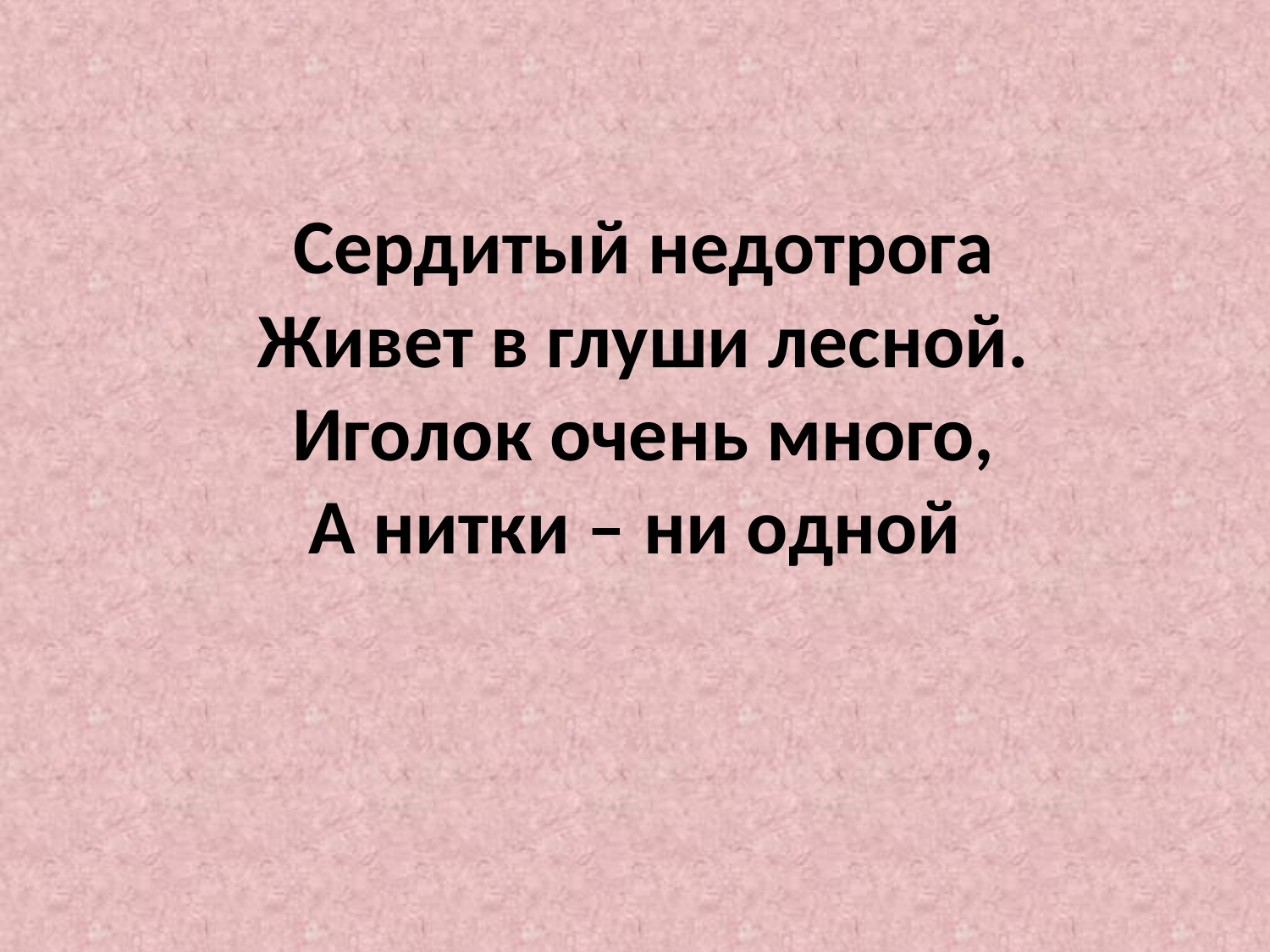

# Сердитый недотрога Живет в глуши лесной. Иголок очень много, А нитки – ни одной